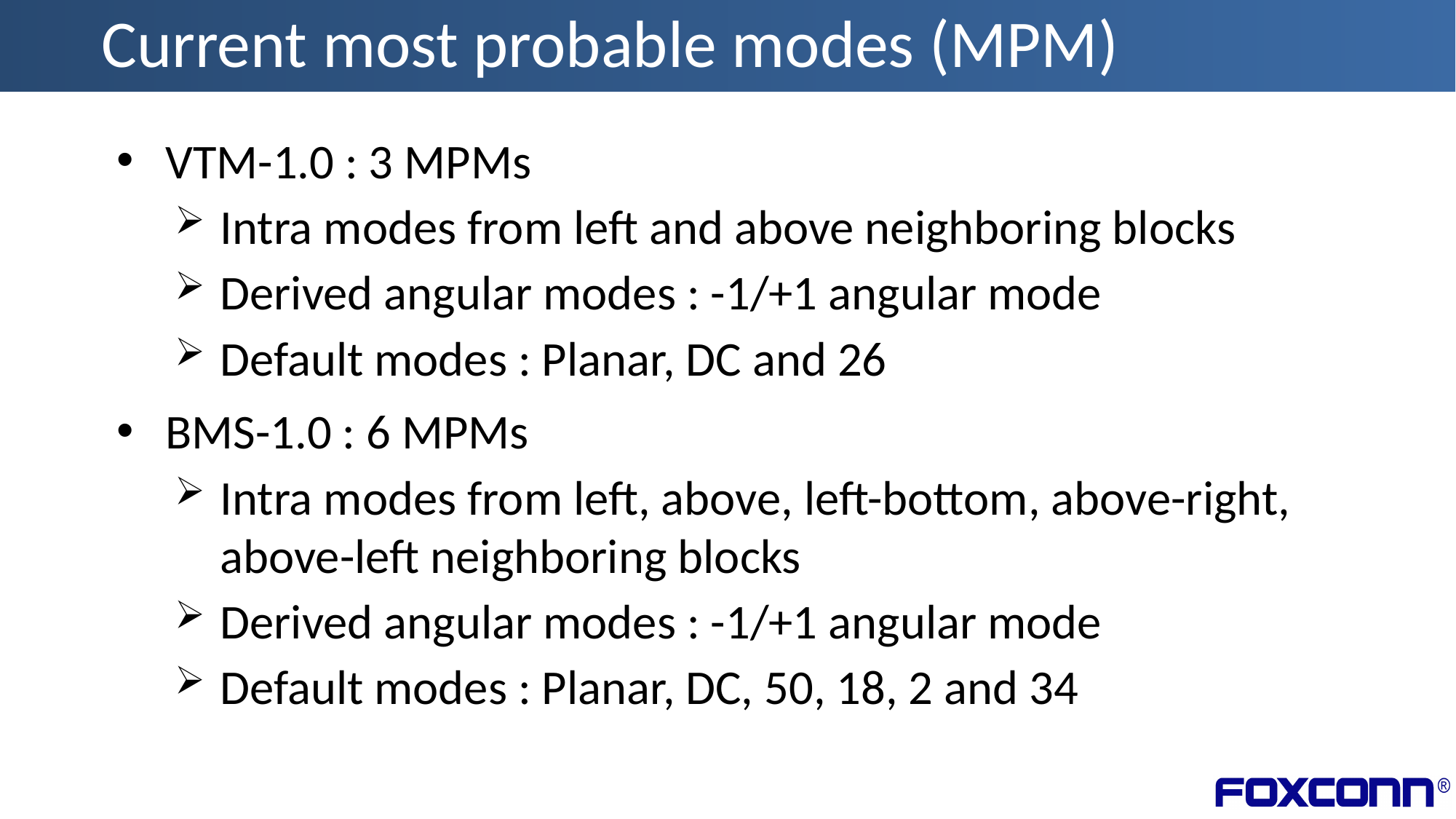

# Current most probable modes (MPM)
VTM-1.0 : 3 MPMs
Intra modes from left and above neighboring blocks
Derived angular modes : -1/+1 angular mode
Default modes : Planar, DC and 26
BMS-1.0 : 6 MPMs
Intra modes from left, above, left-bottom, above-right, above-left neighboring blocks
Derived angular modes : -1/+1 angular mode
Default modes : Planar, DC, 50, 18, 2 and 34

2